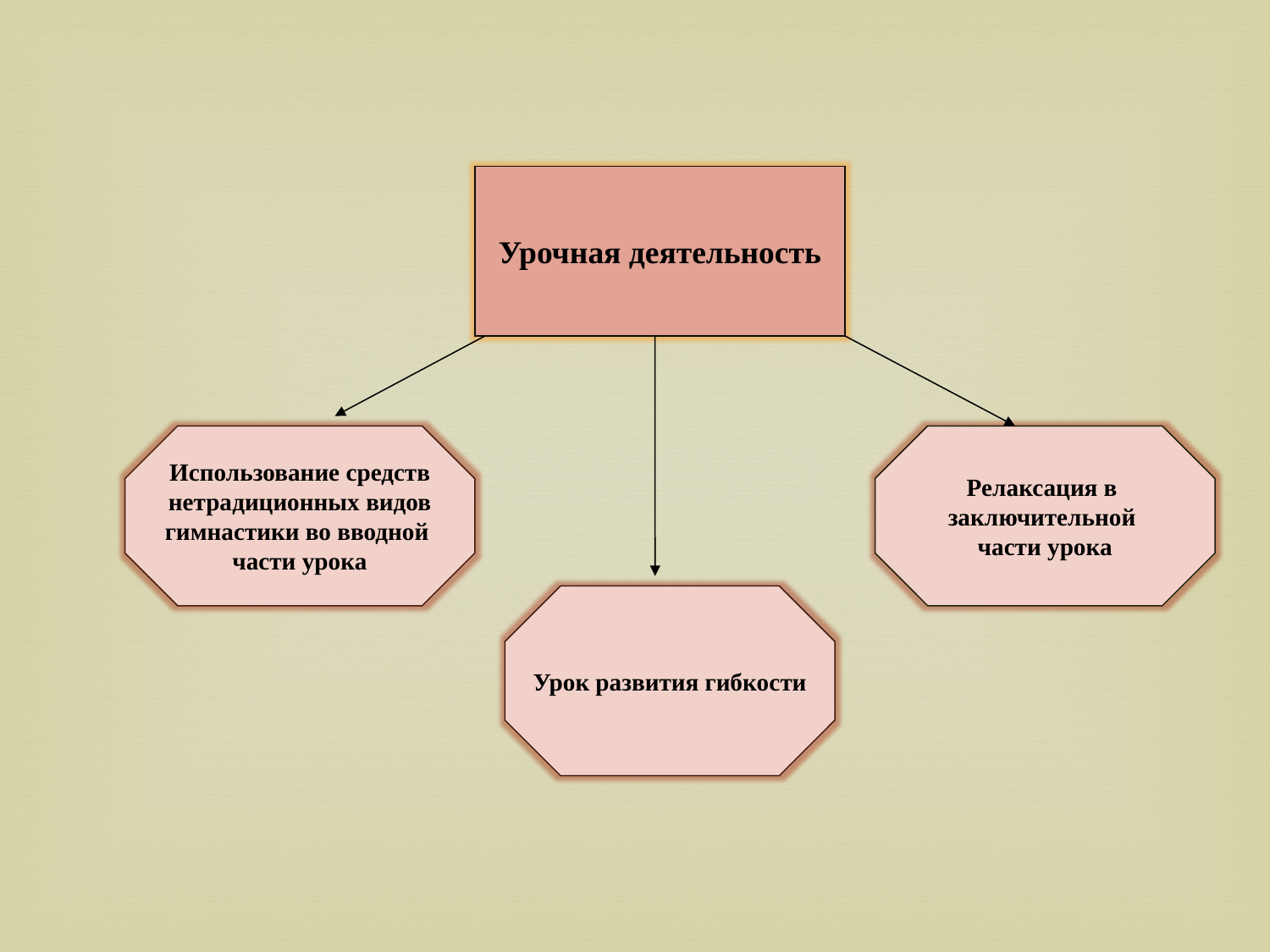

Урочная деятельность

Использование средств
нетрадиционных видов
гимнастики во вводной
части урока
Релаксация в
заключительной
части урока
Урок развития гибкости